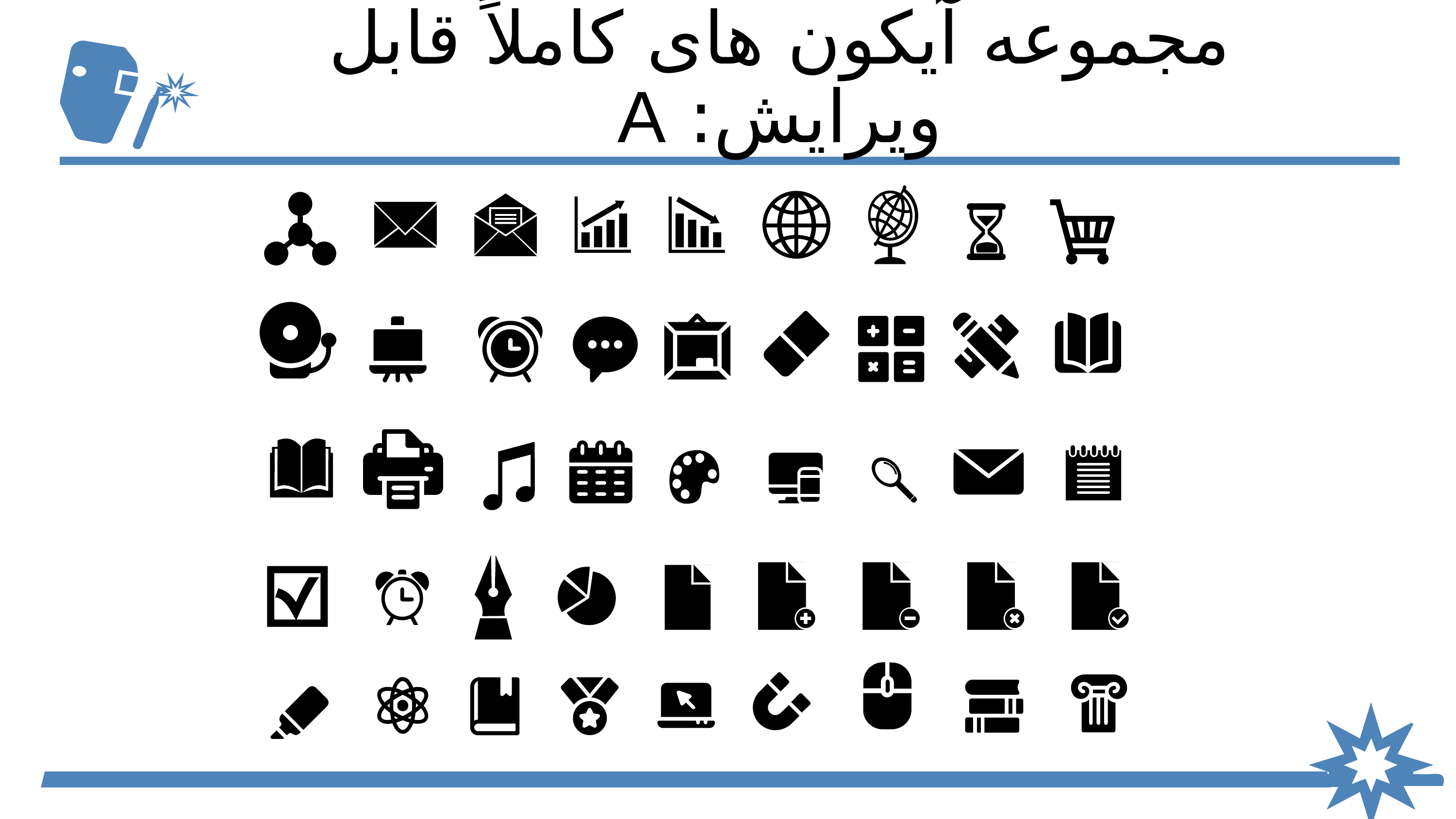

مجموعه آیکون های کاملاً قابل ویرایش: A

It’s the farthest planet from the Sun